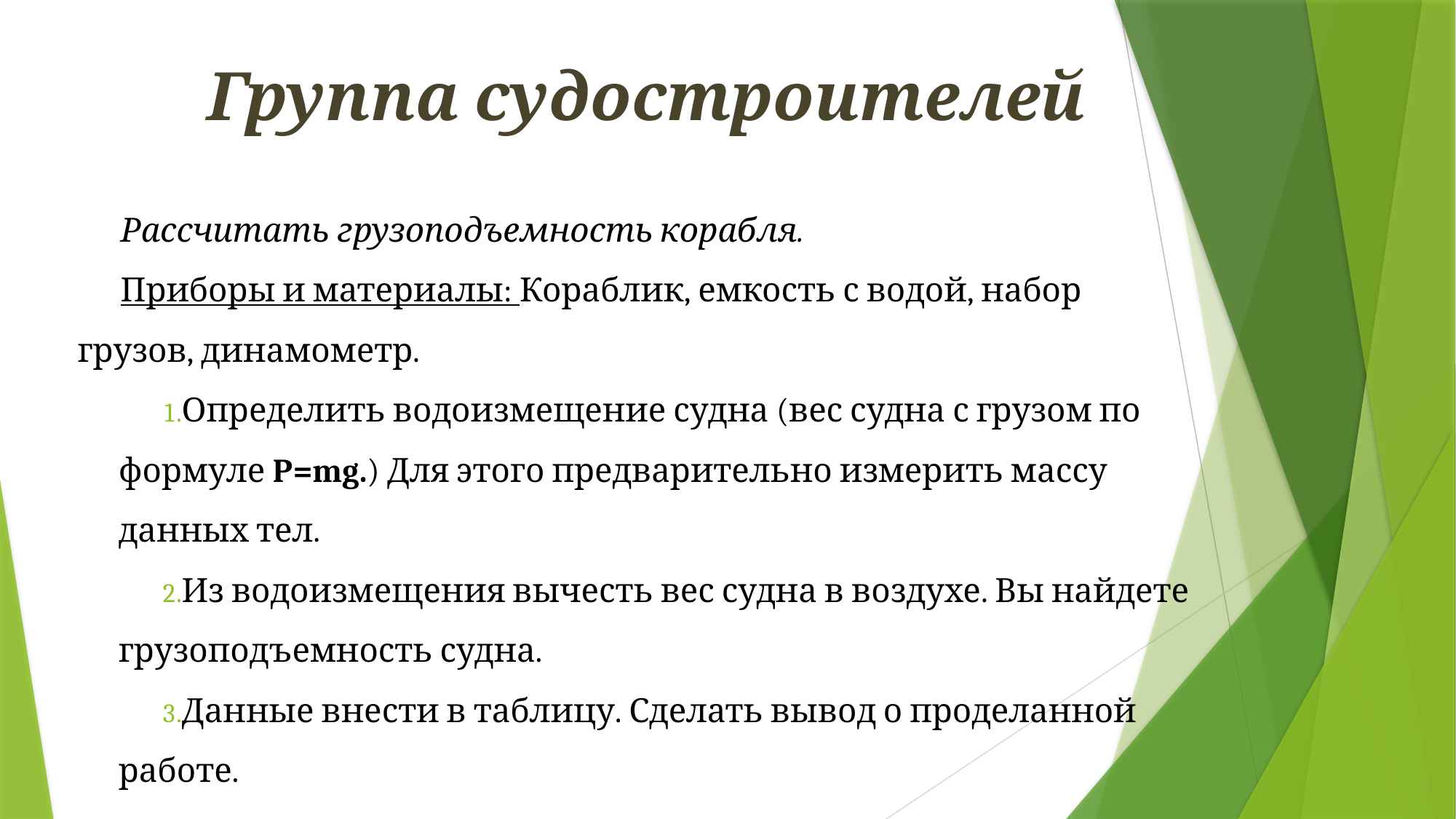

# Группа судостроителей
Рассчитать грузоподъемность корабля.
Приборы и материалы: Кораблик, емкость с водой, набор грузов, динамометр.
Определить водоизмещение судна (вес судна с грузом по формуле P=mg.) Для этого предварительно измерить массу данных тел.
Из водоизмещения вычесть вес судна в воздухе. Вы найдете грузоподъемность судна.
Данные внести в таблицу. Сделать вывод о проделанной работе.